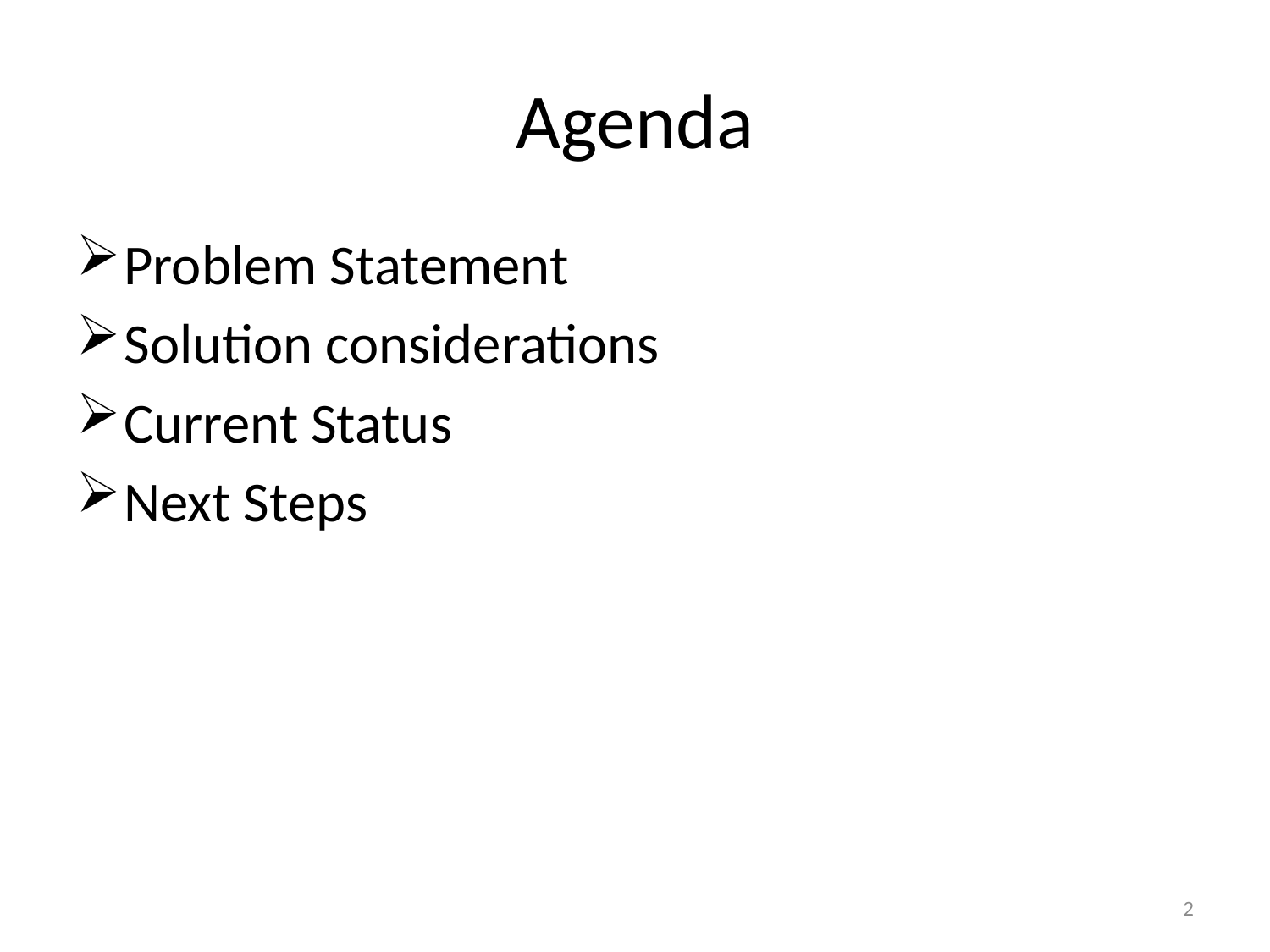

# Agenda
Problem Statement
Solution considerations
Current Status
Next Steps
2